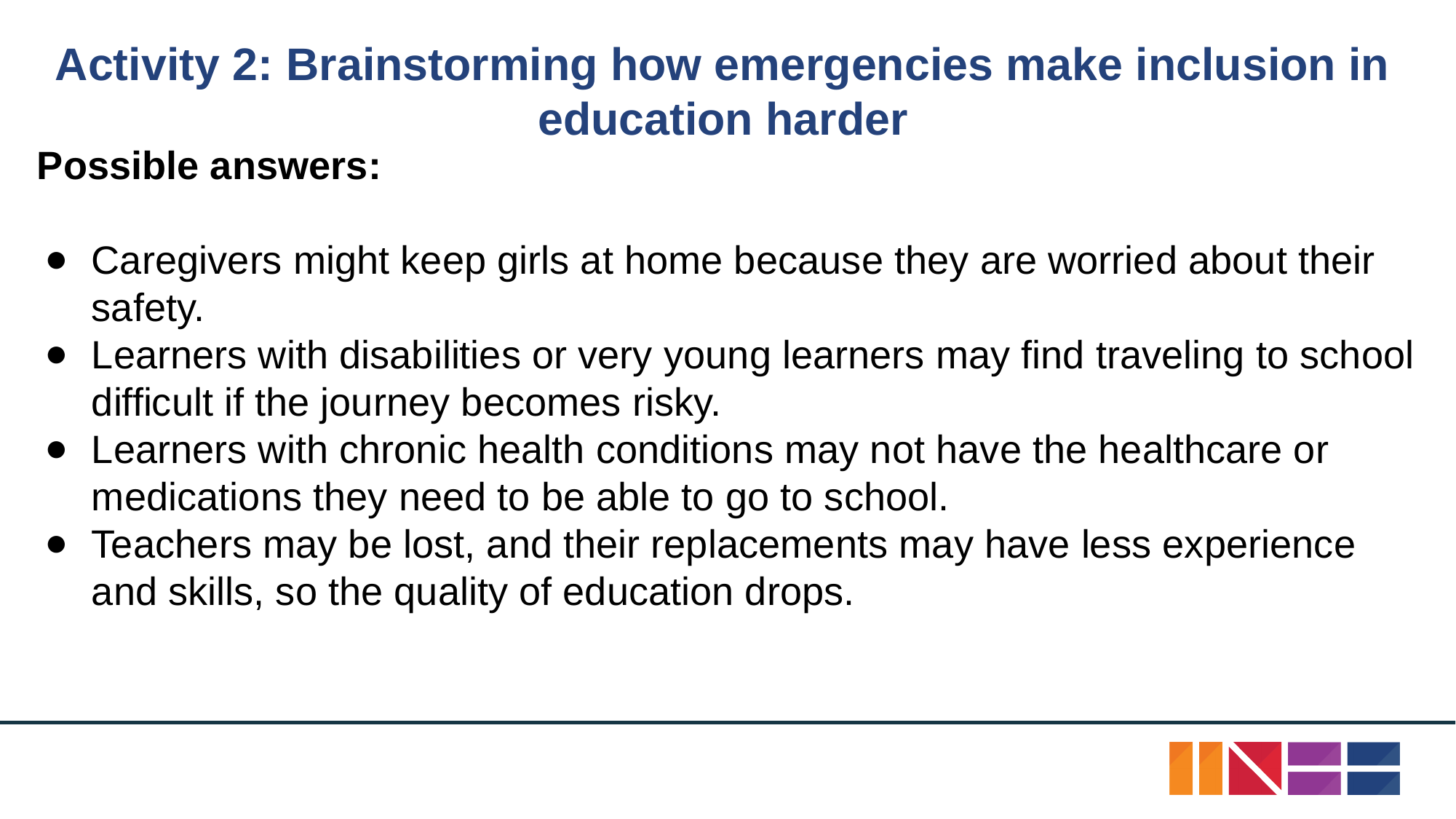

# Activity 2: Brainstorming how emergencies make inclusion in education harder
Possible answers:

Caregivers might keep girls at home because they are worried about their safety.
Learners with disabilities or very young learners may find traveling to school difficult if the journey becomes risky.
Learners with chronic health conditions may not have the healthcare or medications they need to be able to go to school.
Teachers may be lost, and their replacements may have less experience and skills, so the quality of education drops.